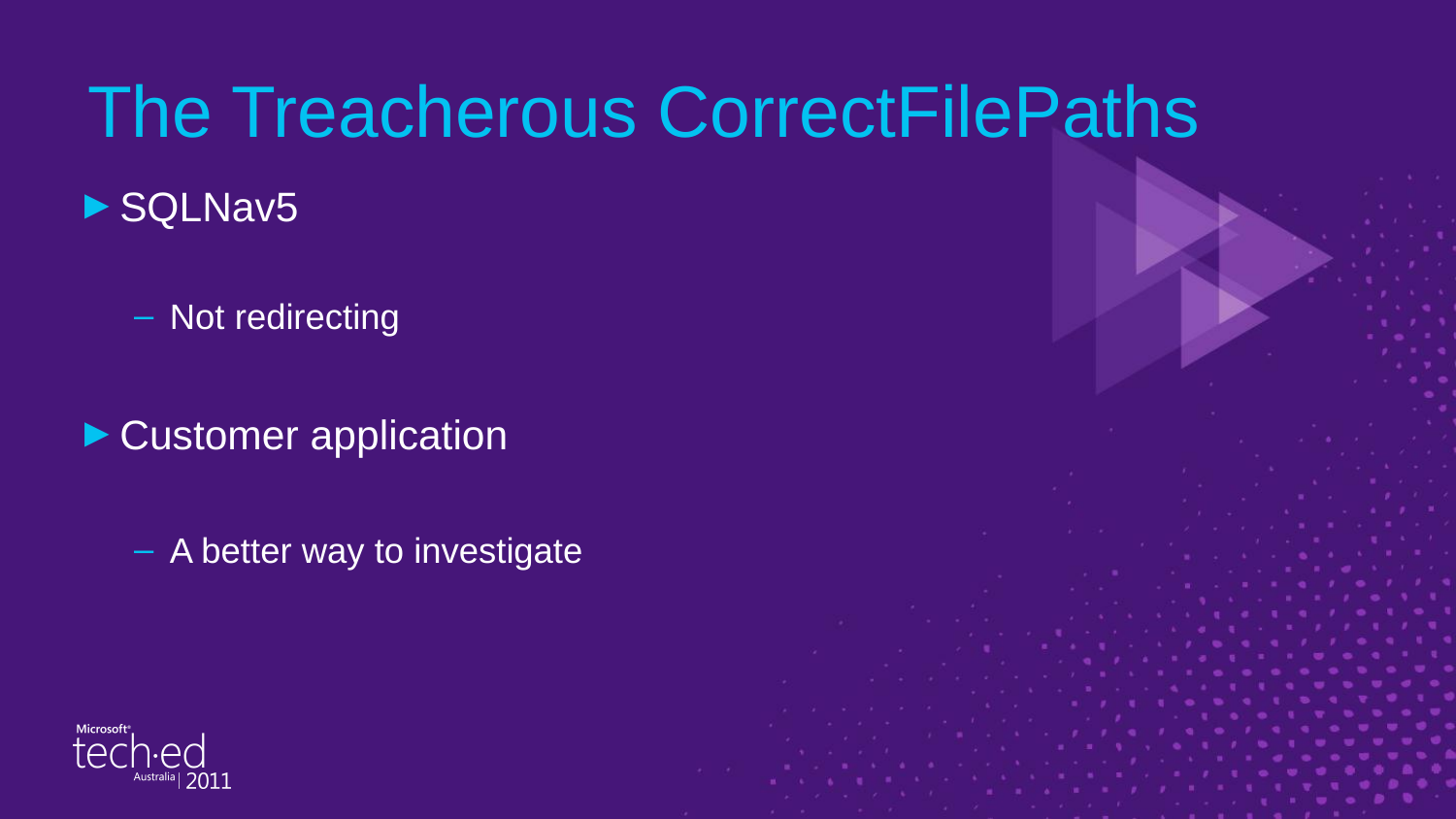

# The Treacherous CorrectFilePaths
SQLNav5

Not redirecting

Customer application

A better way to investigate